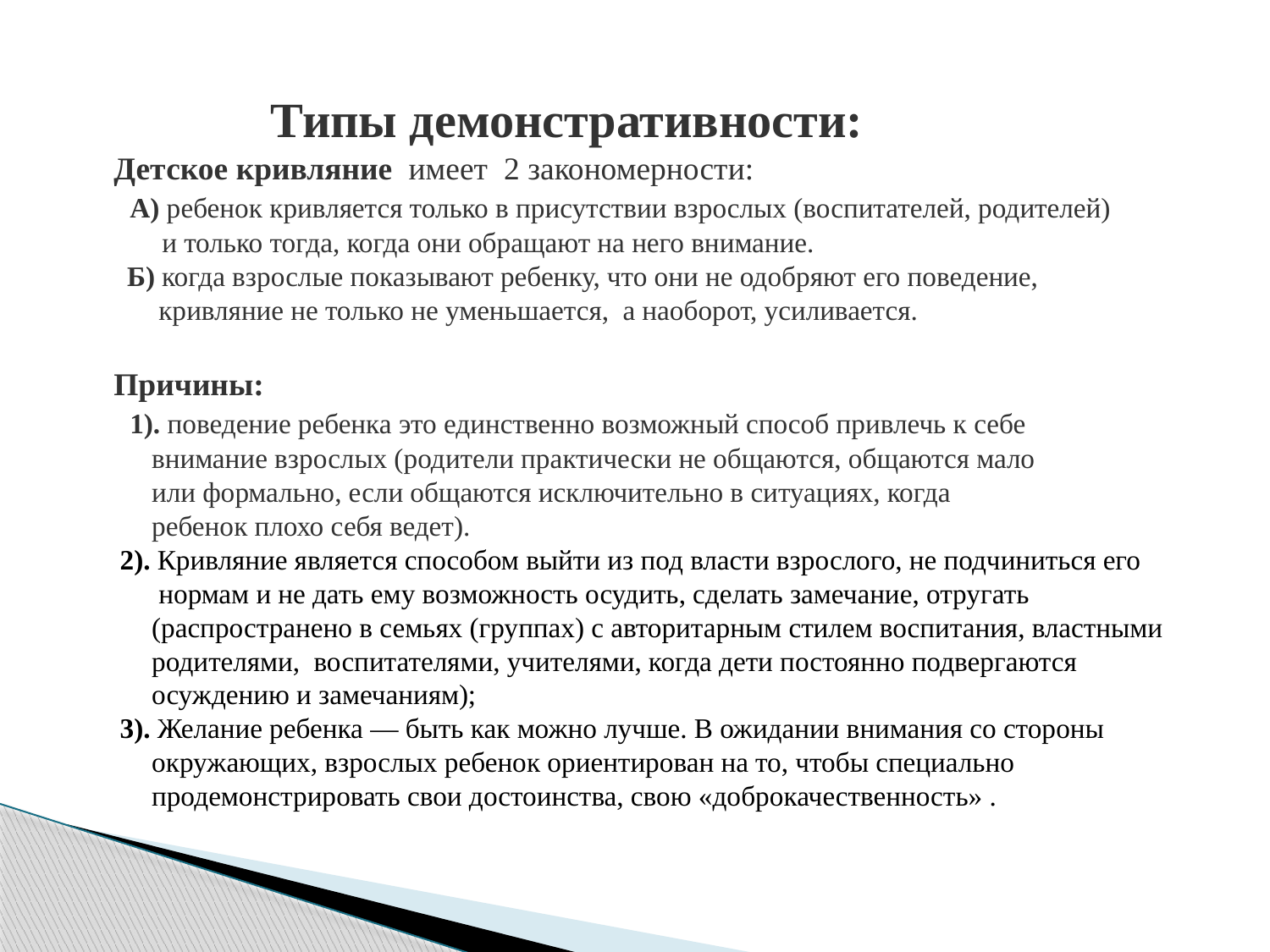

Типы демонстративности:
              Детское кривляние  имеет  2 закономерности:
                А) ребенок кривляется только в присутствии взрослых (воспитателей, родителей)
                       и только тогда, когда они обращают на него внимание.
                  Б) когда взрослые показывают ребенку, что они не одобряют его поведение,
                  кривляние не только не уменьшается,  а наоборот, усиливается.

              Причины:
                1). поведение ребенка это единственно возможный способ привлечь к себе
                 внимание взрослых (родители практически не общаются, общаются мало
                 или формально, если общаются исключительно в ситуациях, когда
                 ребенок плохо себя ведет).
                 2). Кривляние является способом выйти из под власти взрослого, не подчиниться его
                  нормам и не дать ему возможность осудить, сделать замечание, отругать
                 (распространено в семьях (группах) с авторитарным стилем воспитания, властными
                 родителями,  воспитателями, учителями, когда дети постоянно подвергаются
                 осуждению и замечаниям);
                 3). Желание ребенка — быть как можно лучше. В ожидании внимания со стороны
                 окружающих, взрослых ребенок ориентирован на то, чтобы специально
                 продемонстрировать свои достоинства, свою «доброкачественность» .